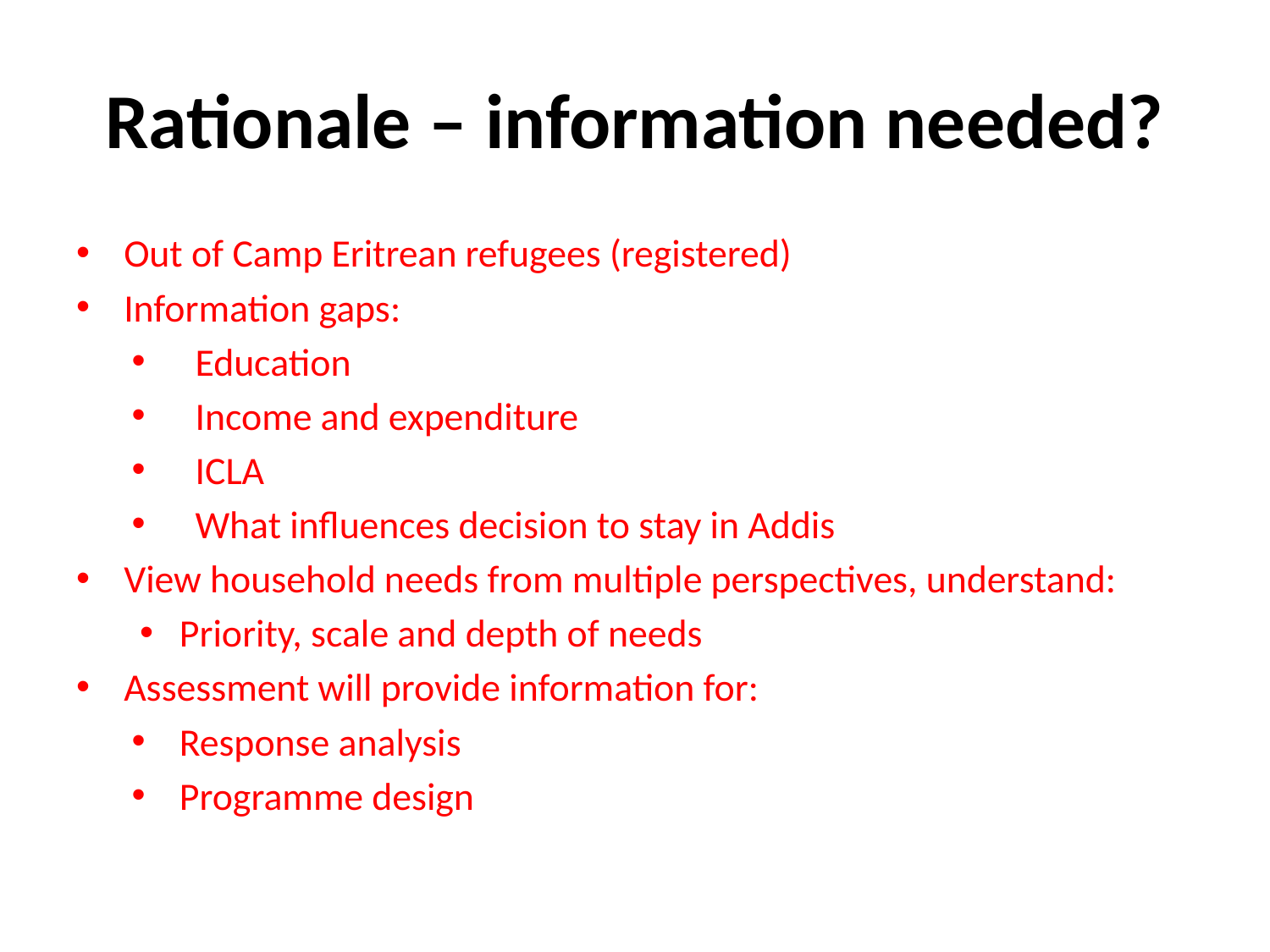

# Rationale – information needed?
Out of Camp Eritrean refugees (registered)
Information gaps:
Education
Income and expenditure
ICLA
What influences decision to stay in Addis
View household needs from multiple perspectives, understand:
Priority, scale and depth of needs
Assessment will provide information for:
Response analysis
Programme design